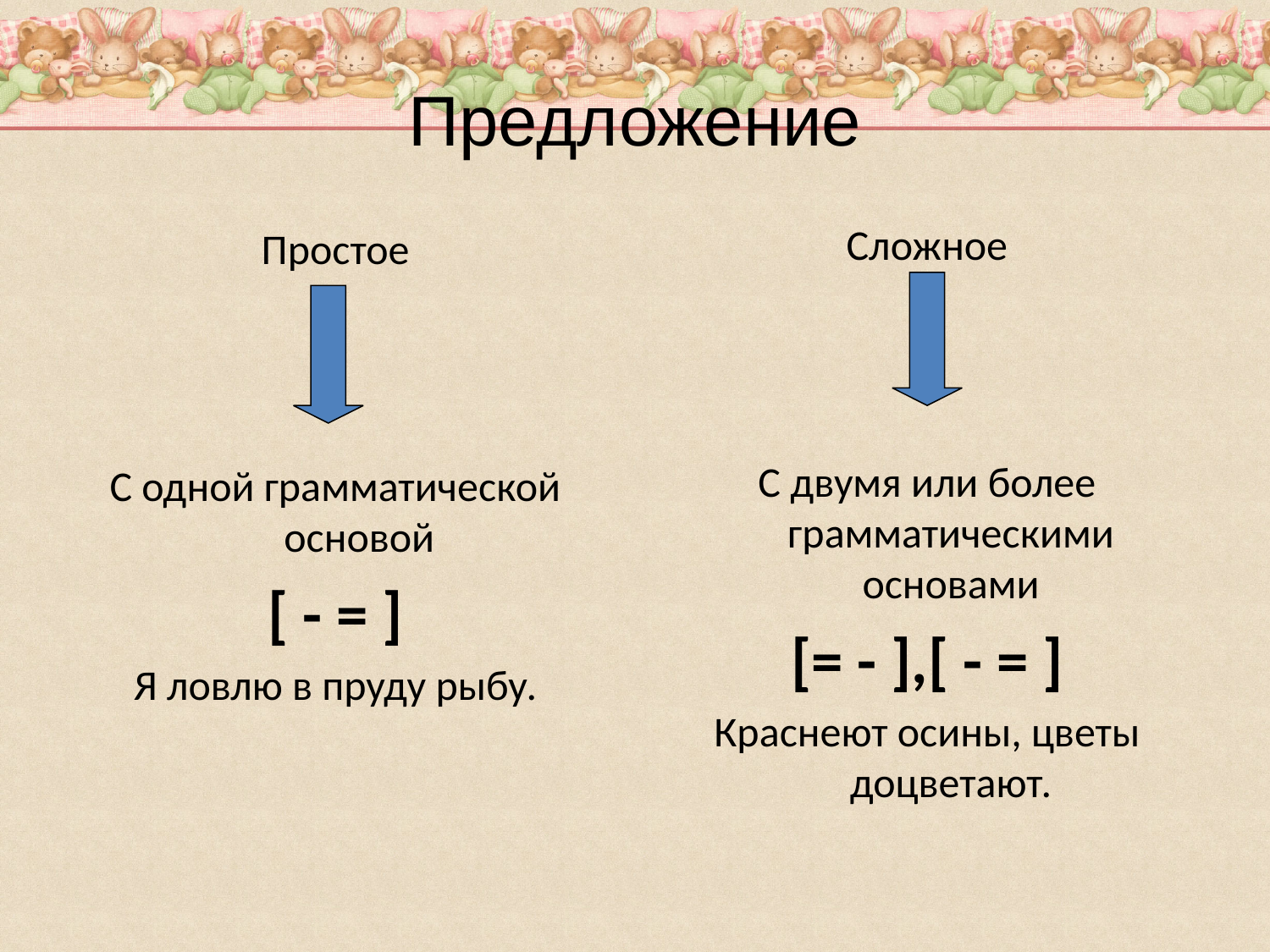

# Предложение
Сложное

С двумя или более грамматическими основами
[= - ],[ - = ]
Краснеют осины, цветы доцветают.
Простое

С одной грамматической основой
[ - = ]
Я ловлю в пруду рыбу.